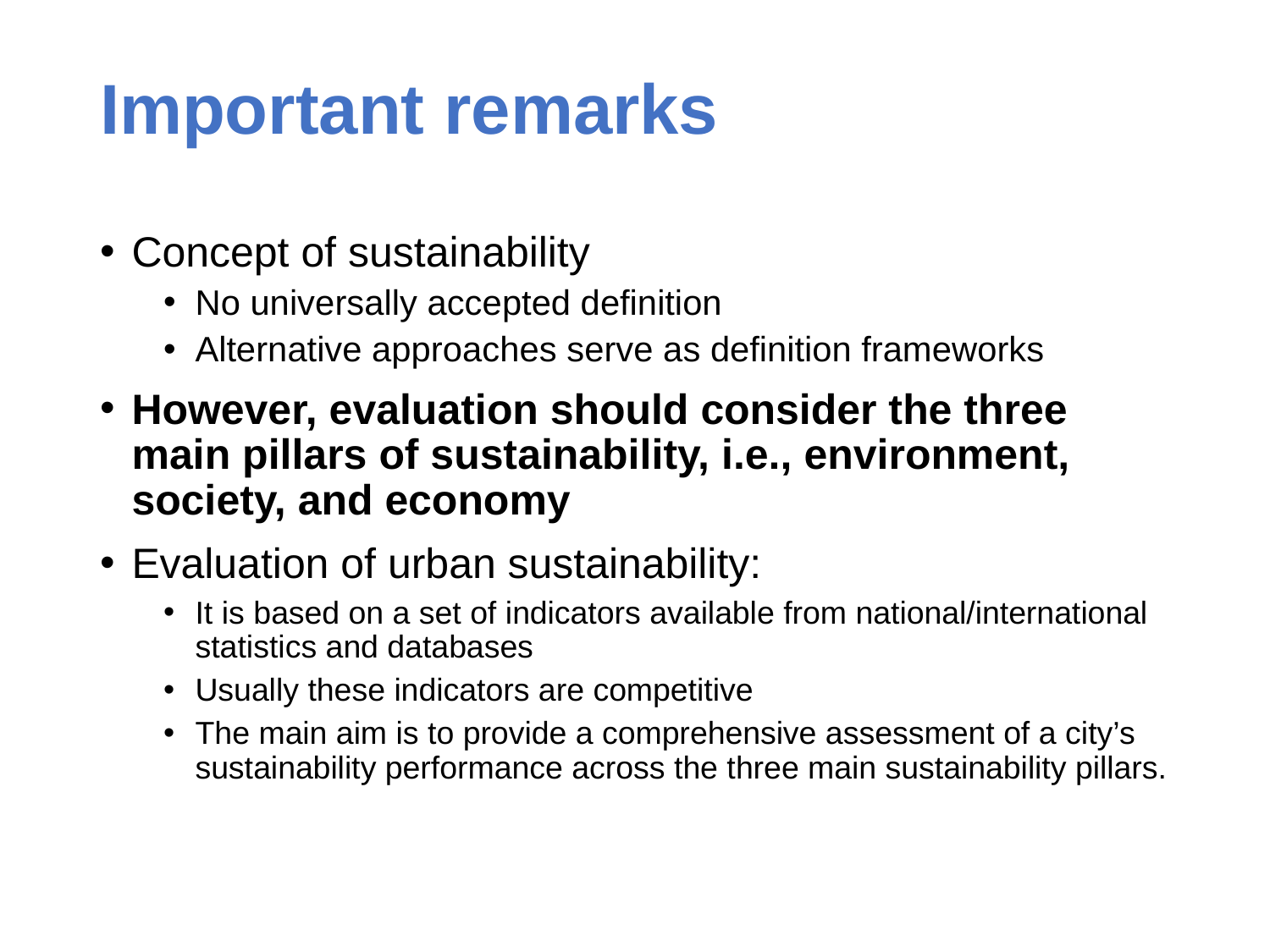

# Important remarks
Concept of sustainability
No universally accepted definition
Alternative approaches serve as definition frameworks
However, evaluation should consider the three main pillars of sustainability, i.e., environment, society, and economy
Evaluation of urban sustainability:
It is based on a set of indicators available from national/international statistics and databases
Usually these indicators are competitive
The main aim is to provide a comprehensive assessment of a city’s sustainability performance across the three main sustainability pillars.